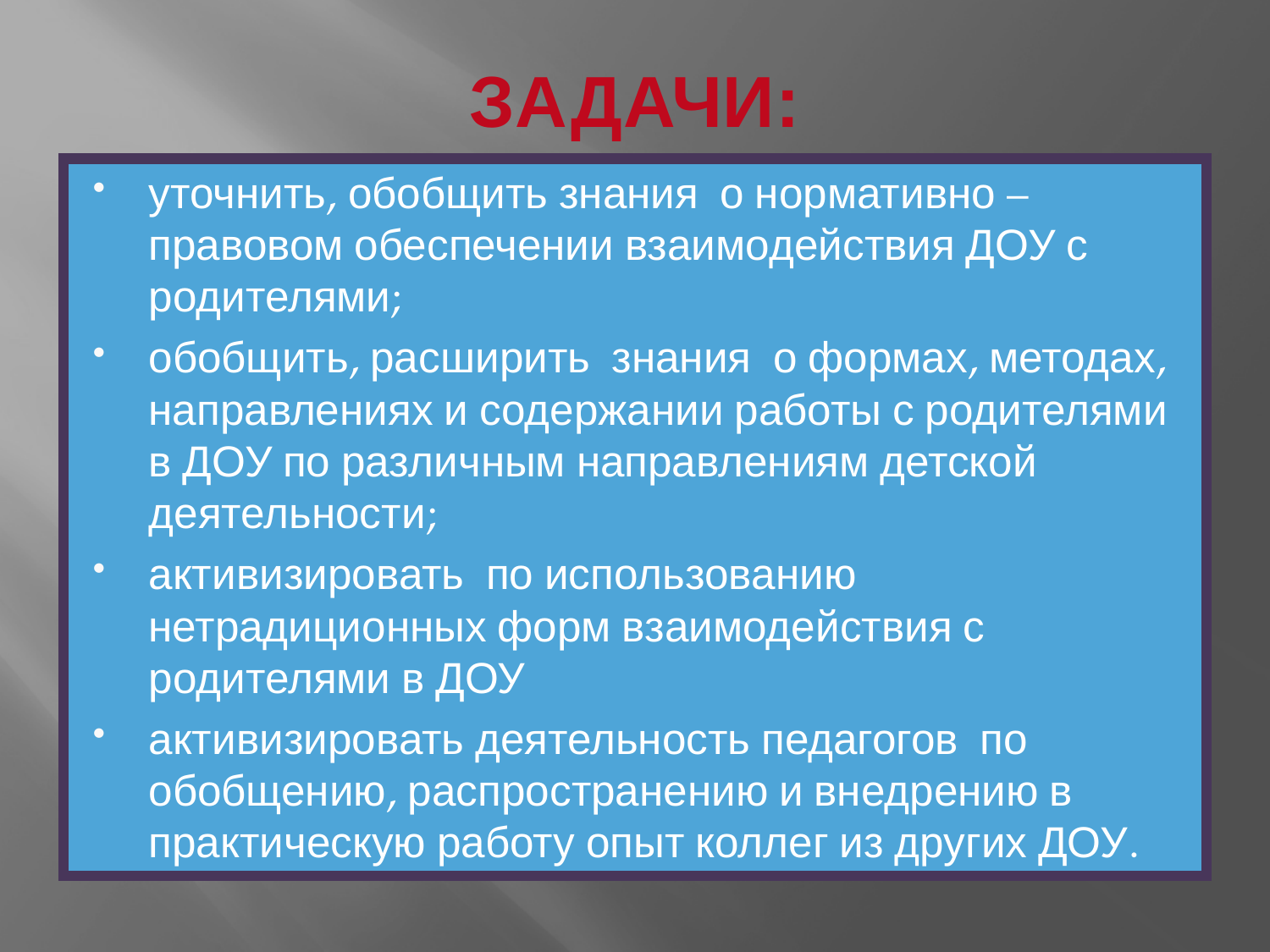

# ЗАДАЧИ:
уточнить, обобщить знания  о нормативно – правовом обеспечении взаимодействия ДОУ с родителями;
обобщить, расширить  знания  о формах, методах, направлениях и содержании работы с родителями в ДОУ по различным направлениям детской деятельности;
активизировать  по использованию нетрадиционных форм взаимодействия с родителями в ДОУ
активизировать деятельность педагогов  по обобщению, распространению и внедрению в практическую работу опыт коллег из других ДОУ.